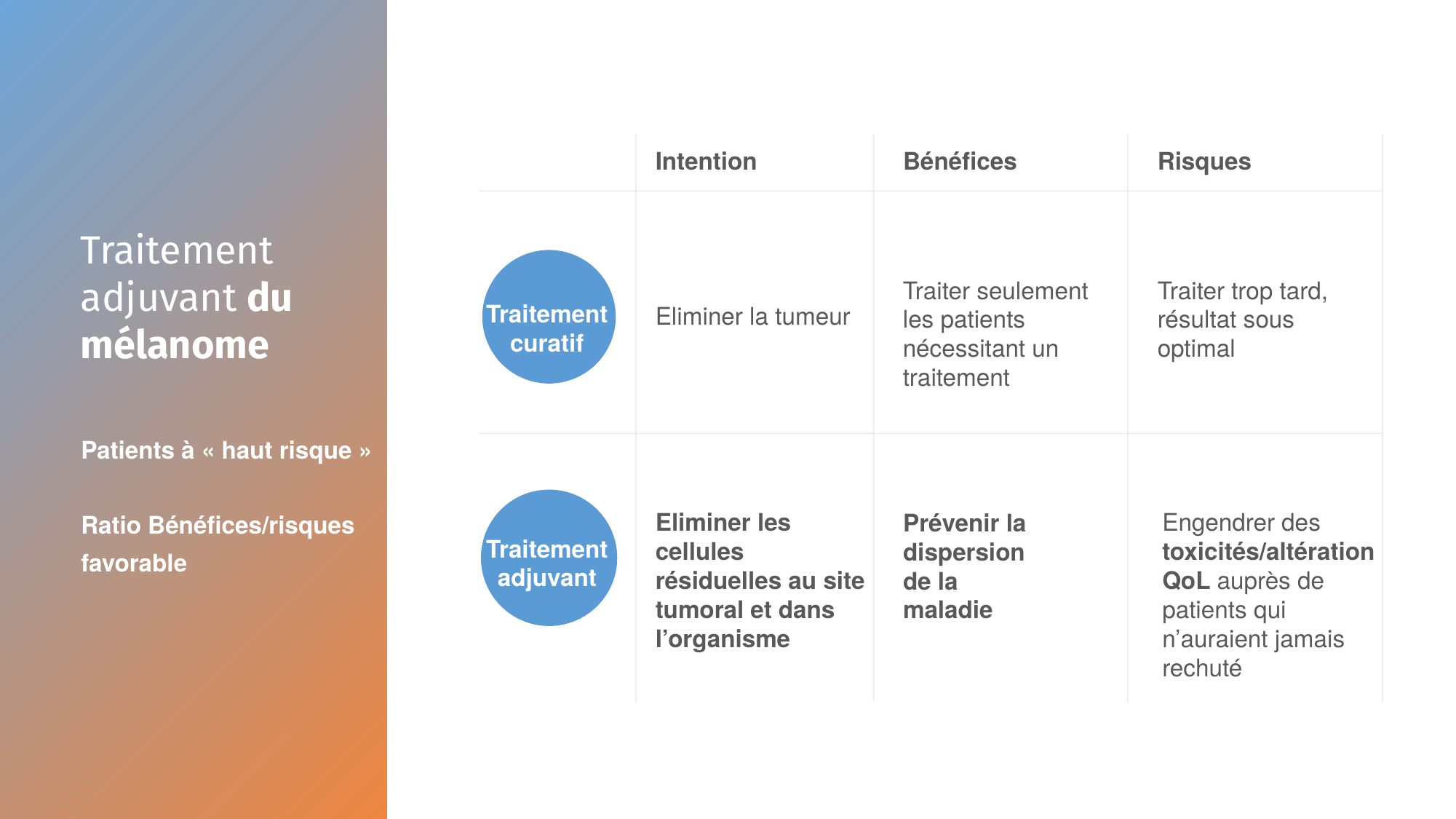

Intention
Bénéfices
Risques

Traiter seulement les patients nécessitant un traitement
Traiter trop tard, résultat sous optimal
Traitement
curatif
Eliminer la tumeur

Eliminer les cellules résiduelles au site tumoral et dans l’organisme
Engendrer des toxicités/altération QoL auprès de patients qui n’auraient jamais rechuté
Prévenir la dispersion de la maladie
Traitement
adjuvant

Traitement
adjuvant du mélanome
Patients à « haut risque »

Ratio Bénéfices/risques favorable